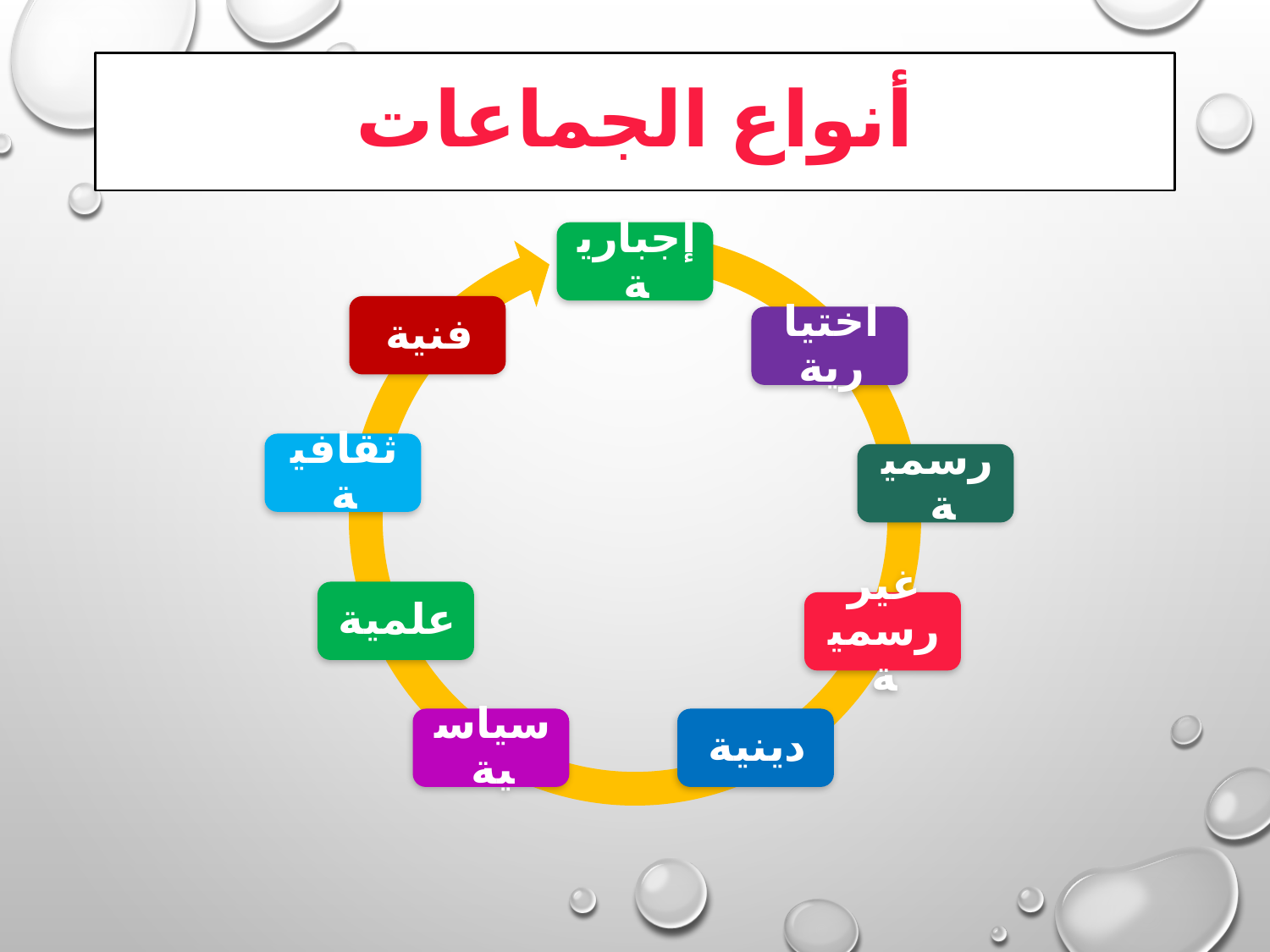

# أنواع الجماعات
إجبارية
اختيارية
رسمية
غير رسمية
دينية
سياسية
علمية
ثقافية
فنية